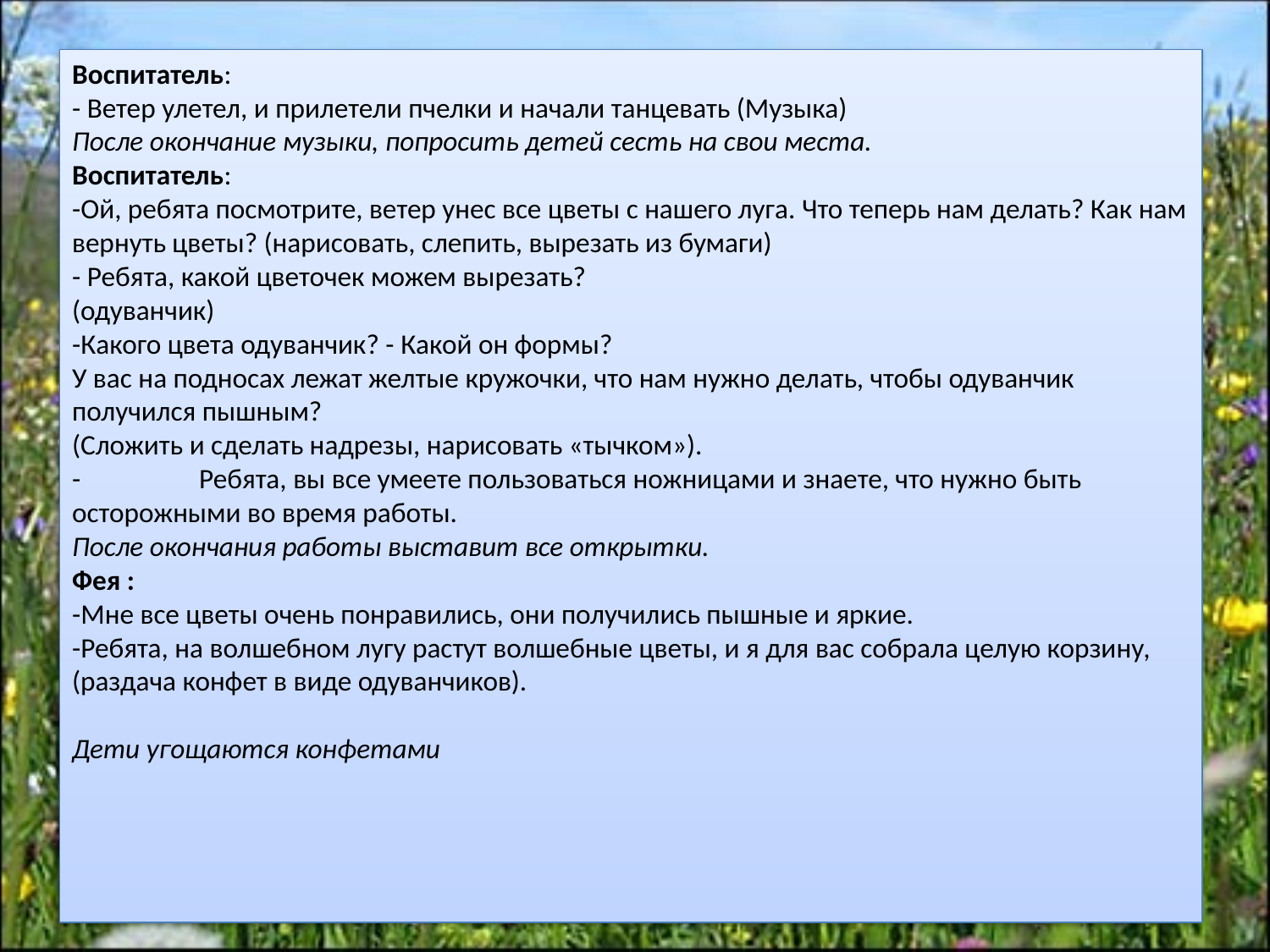

#
Воспитатель:
- Ветер улетел, и прилетели пчелки и начали танцевать (Музыка)
После окончание музыки, попросить детей сесть на свои места.
Воспитатель:
-Ой, ребята посмотрите, ветер унес все цветы с нашего луга. Что теперь нам делать? Как нам вернуть цветы? (нарисовать, слепить, вырезать из бумаги)
- Ребята, какой цветочек можем вырезать?
(одуванчик)
-Какого цвета одуванчик? - Какой он формы?
У вас на подносах лежат желтые кружочки, что нам нужно делать, чтобы одуванчик получился пышным?
(Сложить и сделать надрезы, нарисовать «тычком»).
-	Ребята, вы все умеете пользоваться ножницами и знаете, что нужно быть
осторожными во время работы.
После окончания работы выставит все открытки.
Фея :
-Мне все цветы очень понравились, они получились пышные и яркие.
-Ребята, на волшебном лугу растут волшебные цветы, и я для вас собрала целую корзину, (раздача конфет в виде одуванчиков).

Дети угощаются конфетами